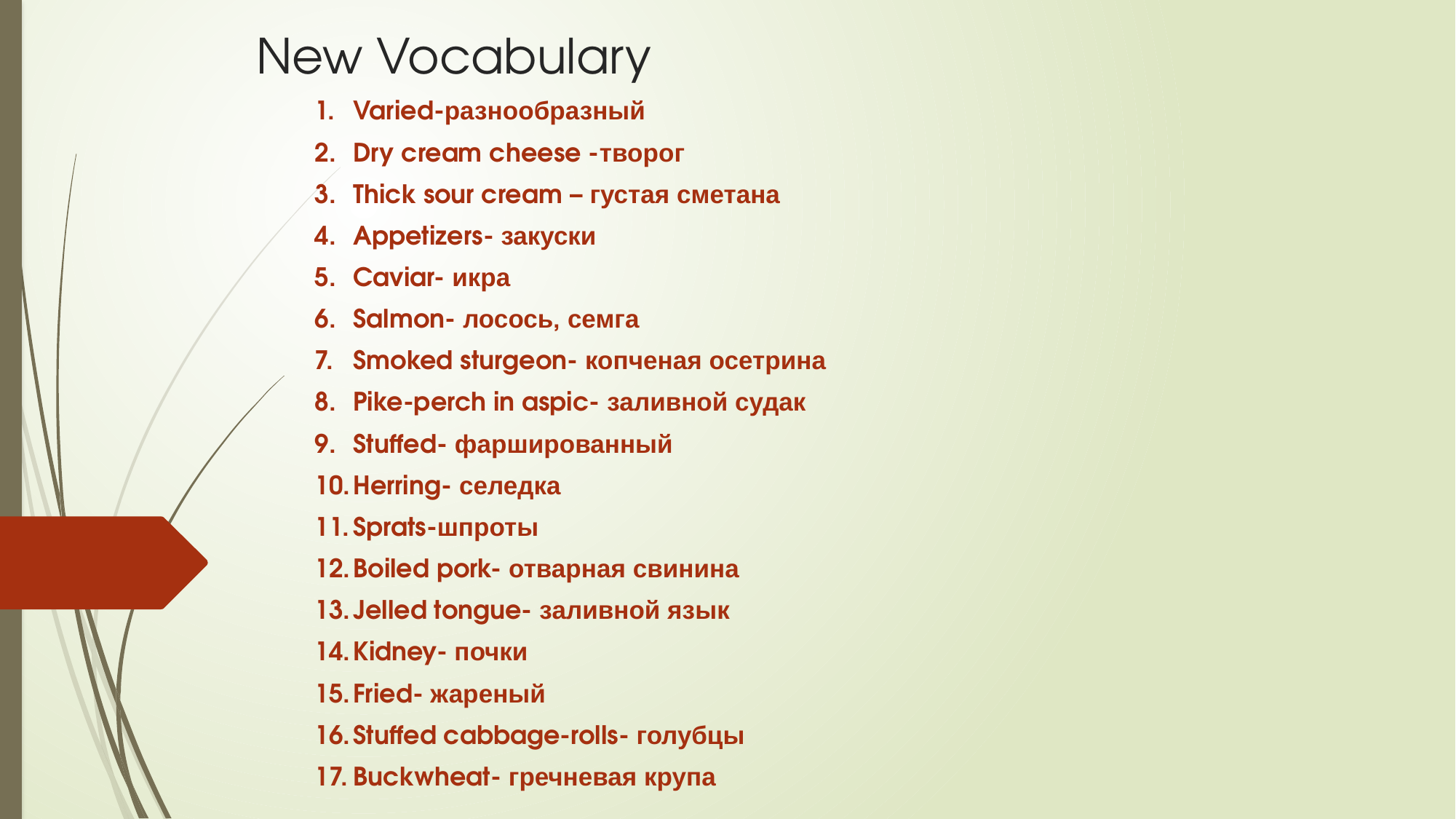

# New Vocabulary
Varied-разнообразный
Dry cream cheese -творог
Thick sour cream – густая сметана
Appetizers- закуски
Caviar- икра
Salmon- лосось, семга
Smoked sturgeon- копченая осетрина
Pike-perch in aspic- заливной судак
Stuffed- фаршированный
Herring- селедка
Sprats-шпроты
Boiled pork- отварная свинина
Jelled tongue- заливной язык
Kidney- почки
Fried- жареный
Stuffed cabbage-rolls- голубцы
Buckwheat- гречневая крупа